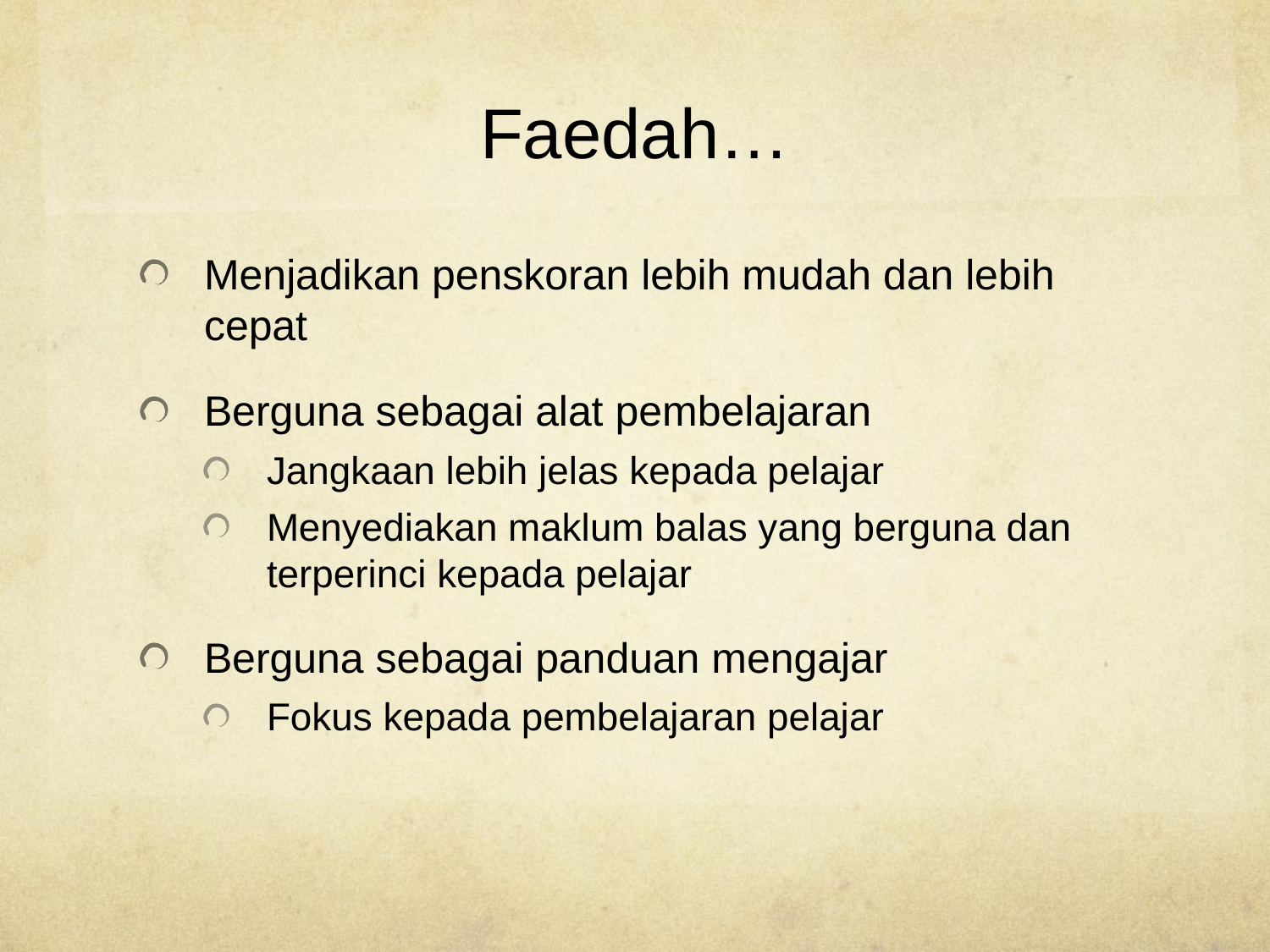

# Faedah…
Menjadikan penskoran lebih mudah dan lebih cepat
Berguna sebagai alat pembelajaran
Jangkaan lebih jelas kepada pelajar
Menyediakan maklum balas yang berguna dan terperinci kepada pelajar
Berguna sebagai panduan mengajar
Fokus kepada pembelajaran pelajar